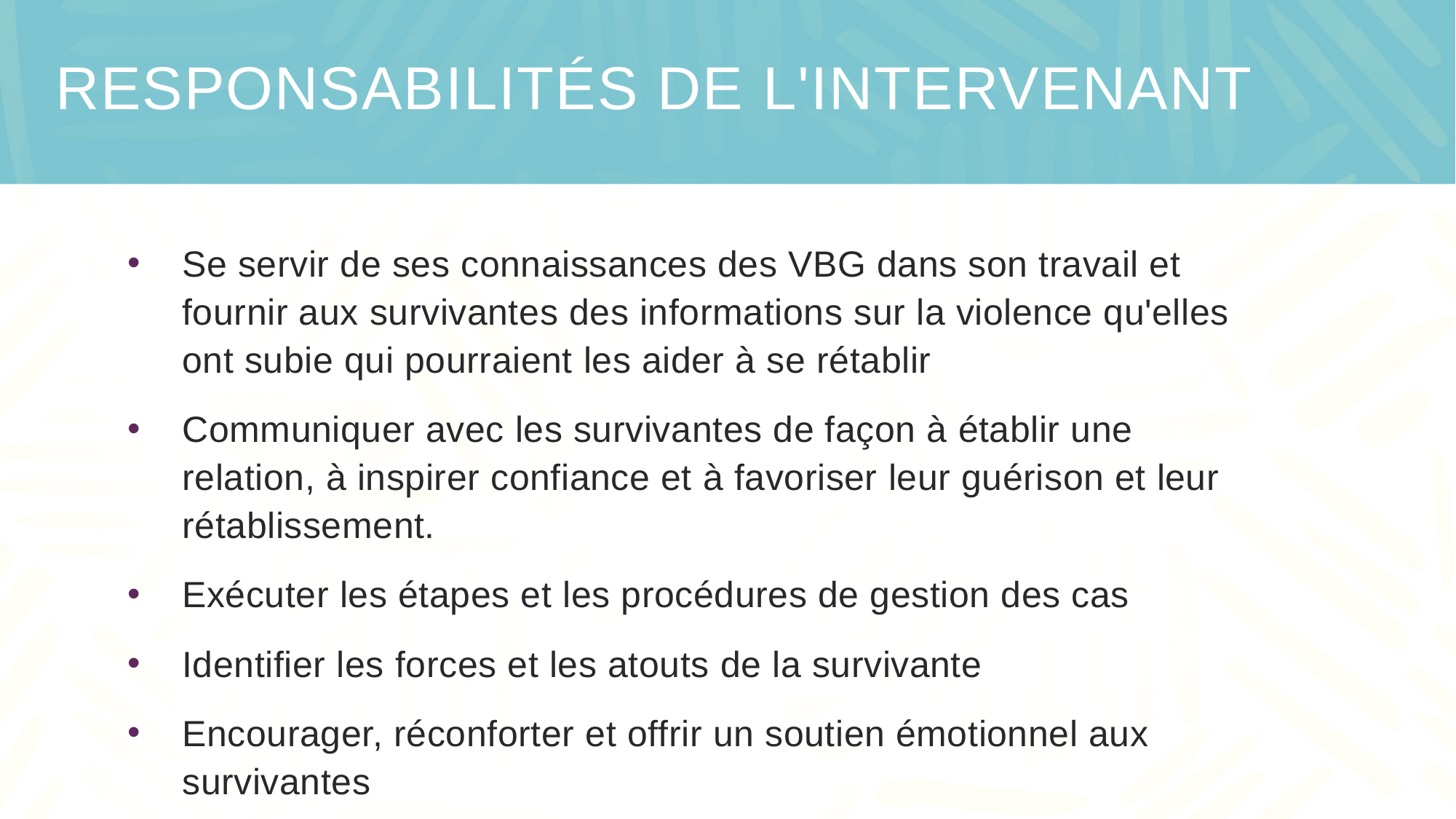

# Responsabilités de l'intervenant
Se servir de ses connaissances des VBG dans son travail et fournir aux survivantes des informations sur la violence qu'elles ont subie qui pourraient les aider à se rétablir
Communiquer avec les survivantes de façon à établir une relation, à inspirer confiance et à favoriser leur guérison et leur rétablissement.
Exécuter les étapes et les procédures de gestion des cas
Identifier les forces et les atouts de la survivante
Encourager, réconforter et offrir un soutien émotionnel aux survivantes